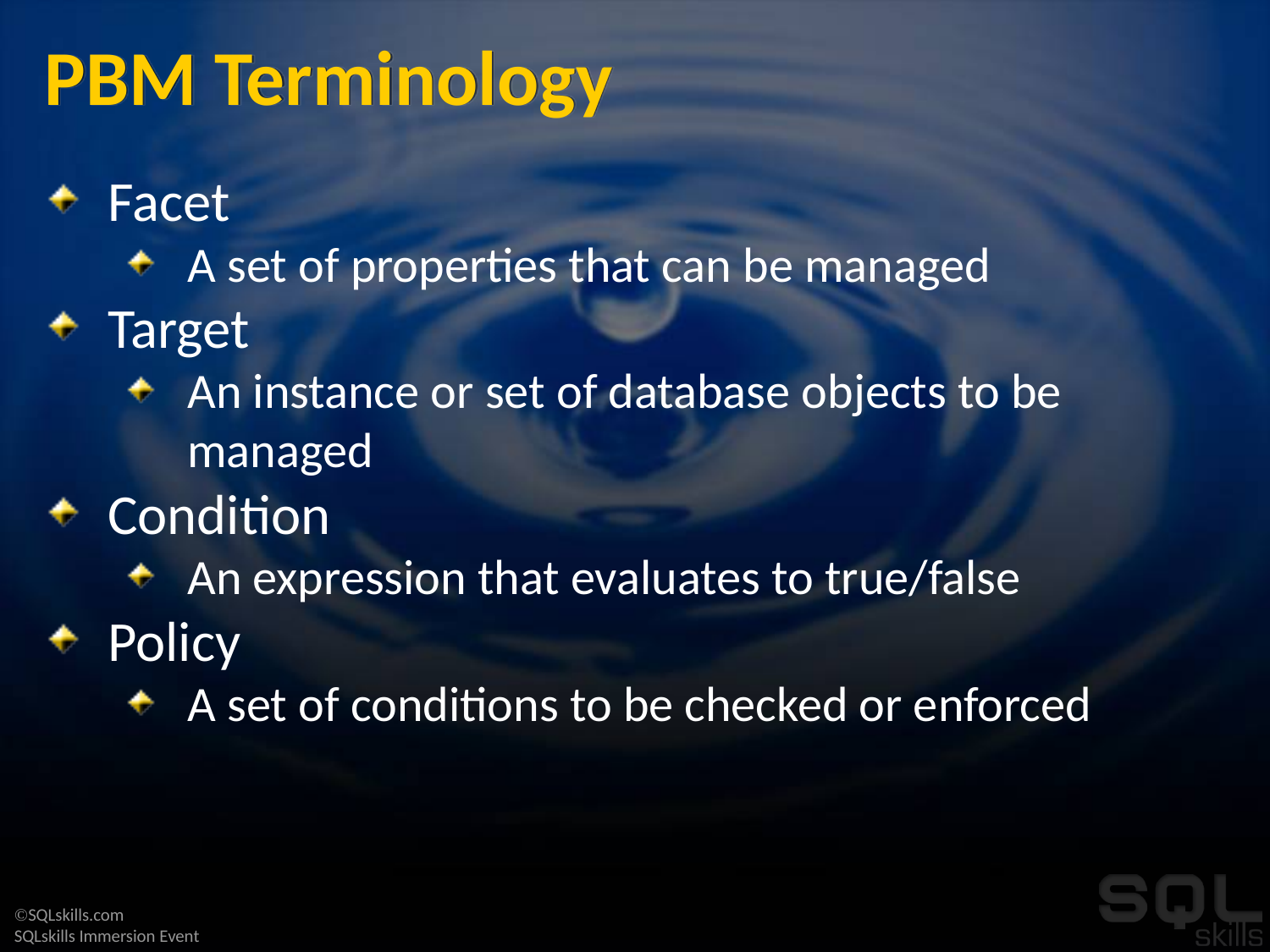

# PBM Terminology
Facet
A set of properties that can be managed
Target
An instance or set of database objects to be managed
Condition
An expression that evaluates to true/false
Policy
A set of conditions to be checked or enforced